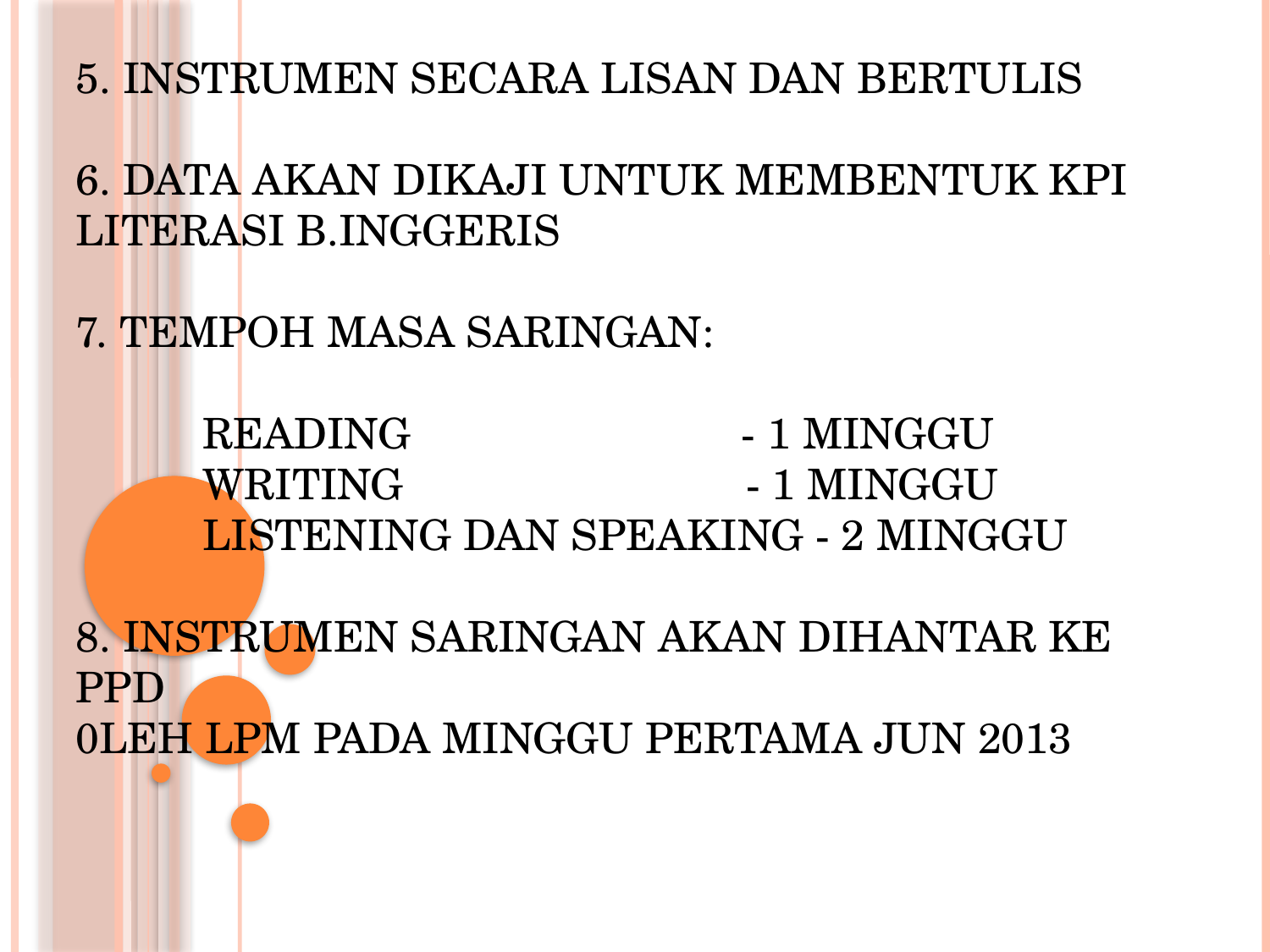

# 5. Instrumen secara lisan dan bertulis 6. Data akan dikaji untuk membentuk kpi literasi b.inggeris 7. Tempoh masa saringan: Reading                            - 1 minggu writing                             - 1 minggu listening dan speaking - 2 minggu 8. Instrumen saringan akan dihantar ke ppd 0leh lpm pada minggu pertama jun 2013